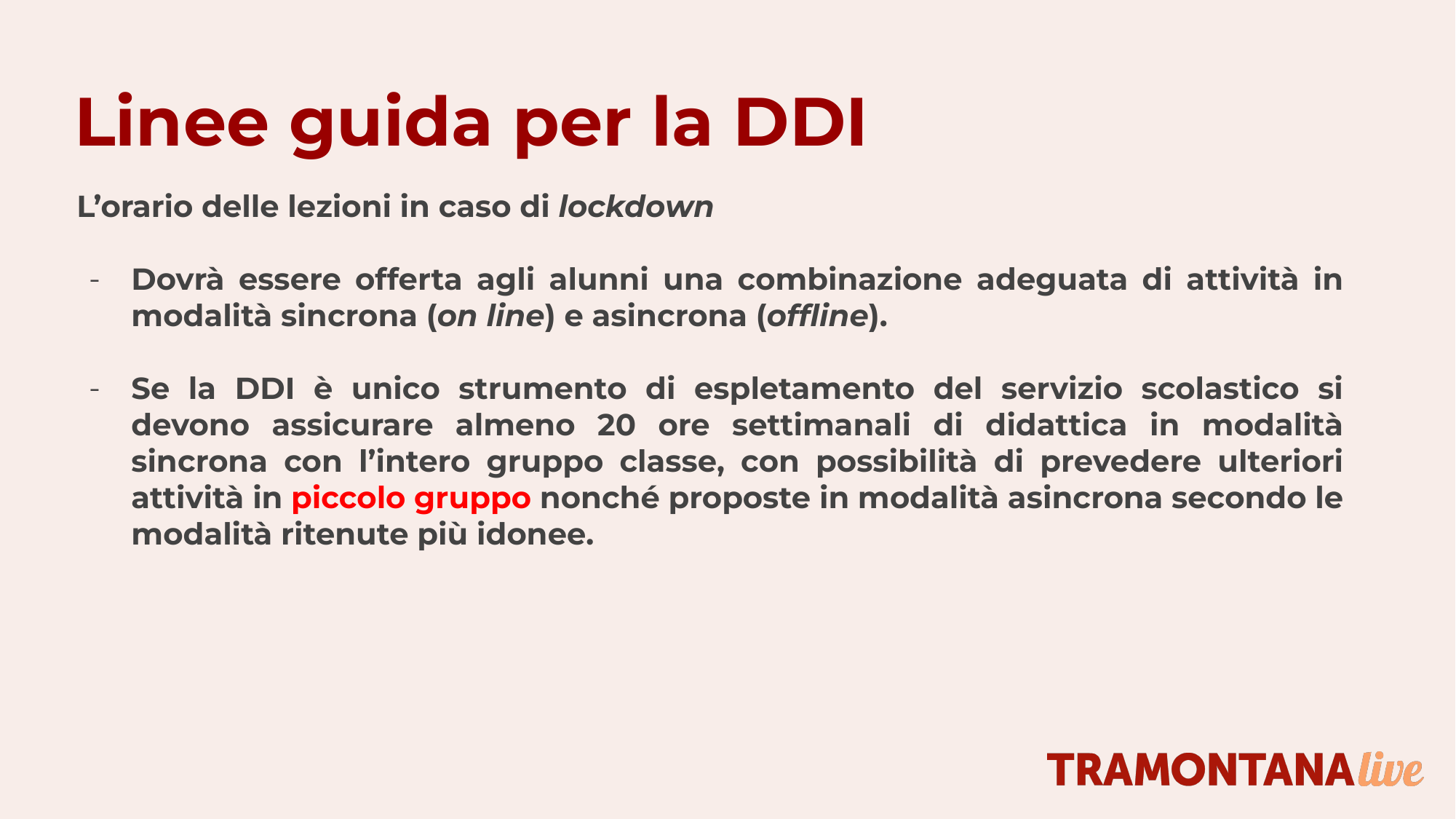

Linee guida per la DDI
L’orario delle lezioni in caso di lockdown

Dovrà essere offerta agli alunni una combinazione adeguata di attività in modalità sincrona (on line) e asincrona (offline).

Se la DDI è unico strumento di espletamento del servizio scolastico si devono assicurare almeno 20 ore settimanali di didattica in modalità sincrona con l’intero gruppo classe, con possibilità di prevedere ulteriori attività in piccolo gruppo nonché proposte in modalità asincrona secondo le modalità ritenute più idonee.